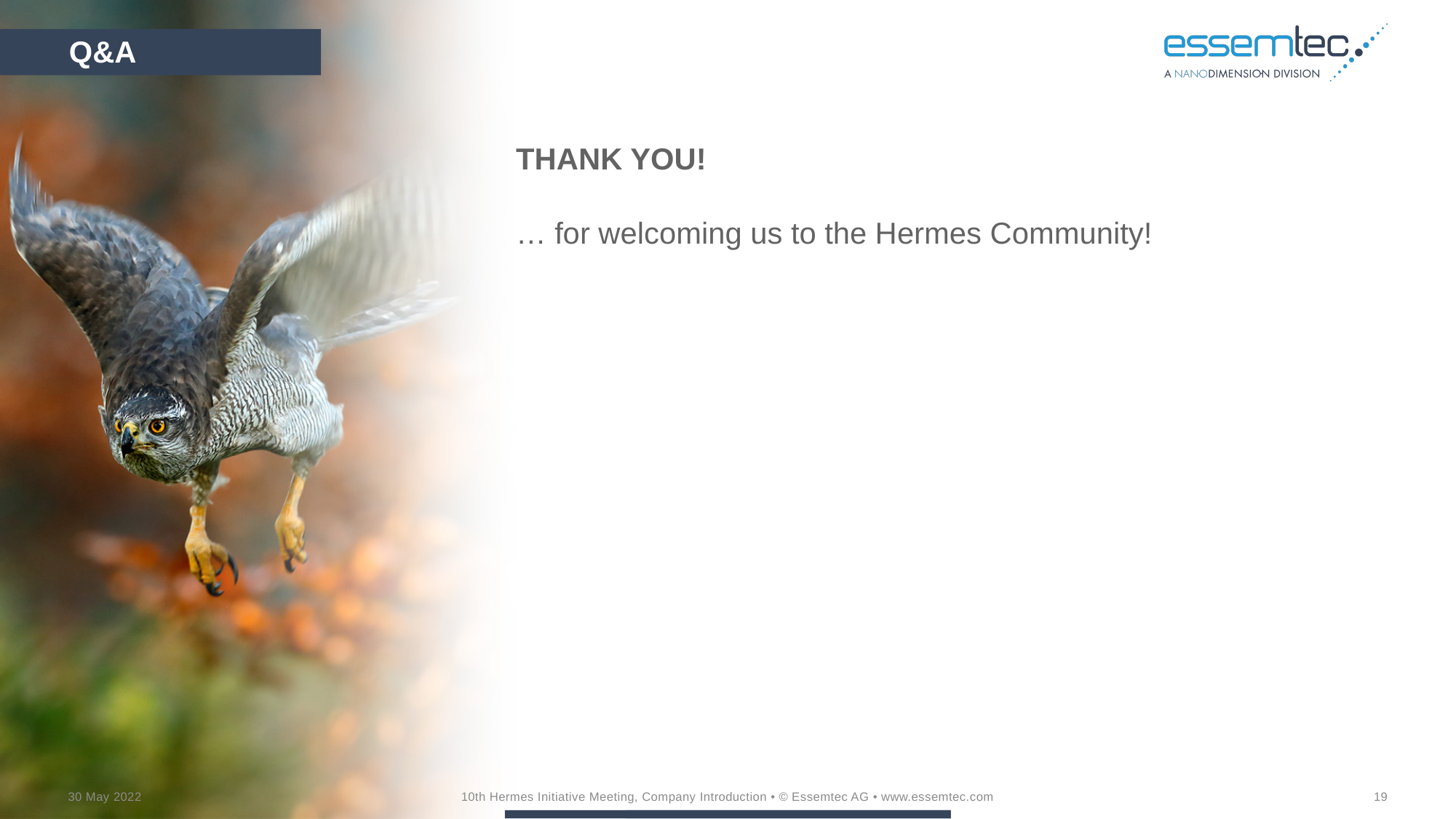

Q&A
THANK YOU!

… for welcoming us to the Hermes Community!

30 May 2022
10th Hermes Initiative Meeting, Company Introduction • © Essemtec AG • www.essemtec.com
19